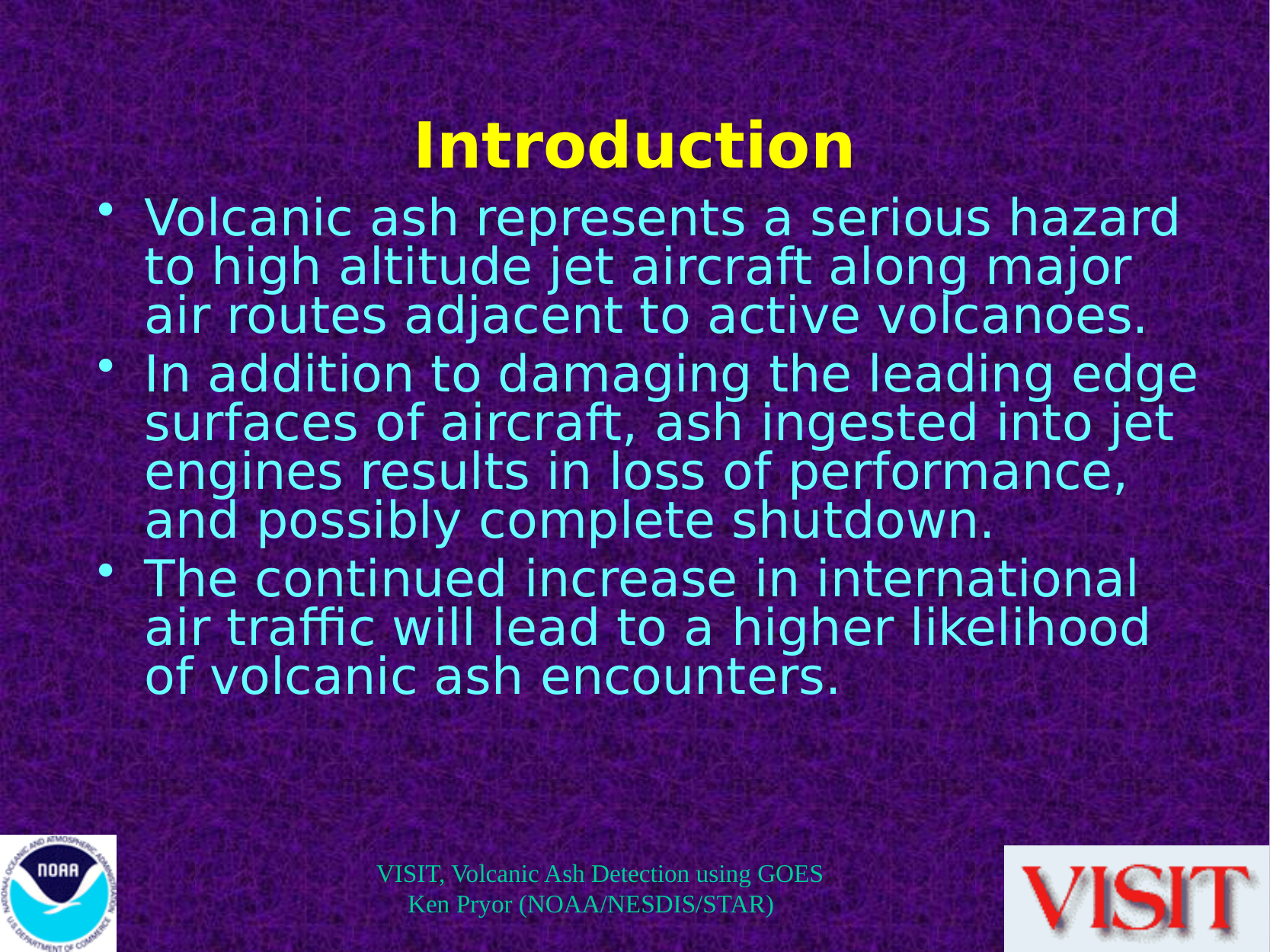

# Introduction
Volcanic ash represents a serious hazard to high altitude jet aircraft along major air routes adjacent to active volcanoes.
In addition to damaging the leading edge surfaces of aircraft, ash ingested into jet engines results in loss of performance, and possibly complete shutdown.
The continued increase in international air traffic will lead to a higher likelihood of volcanic ash encounters.